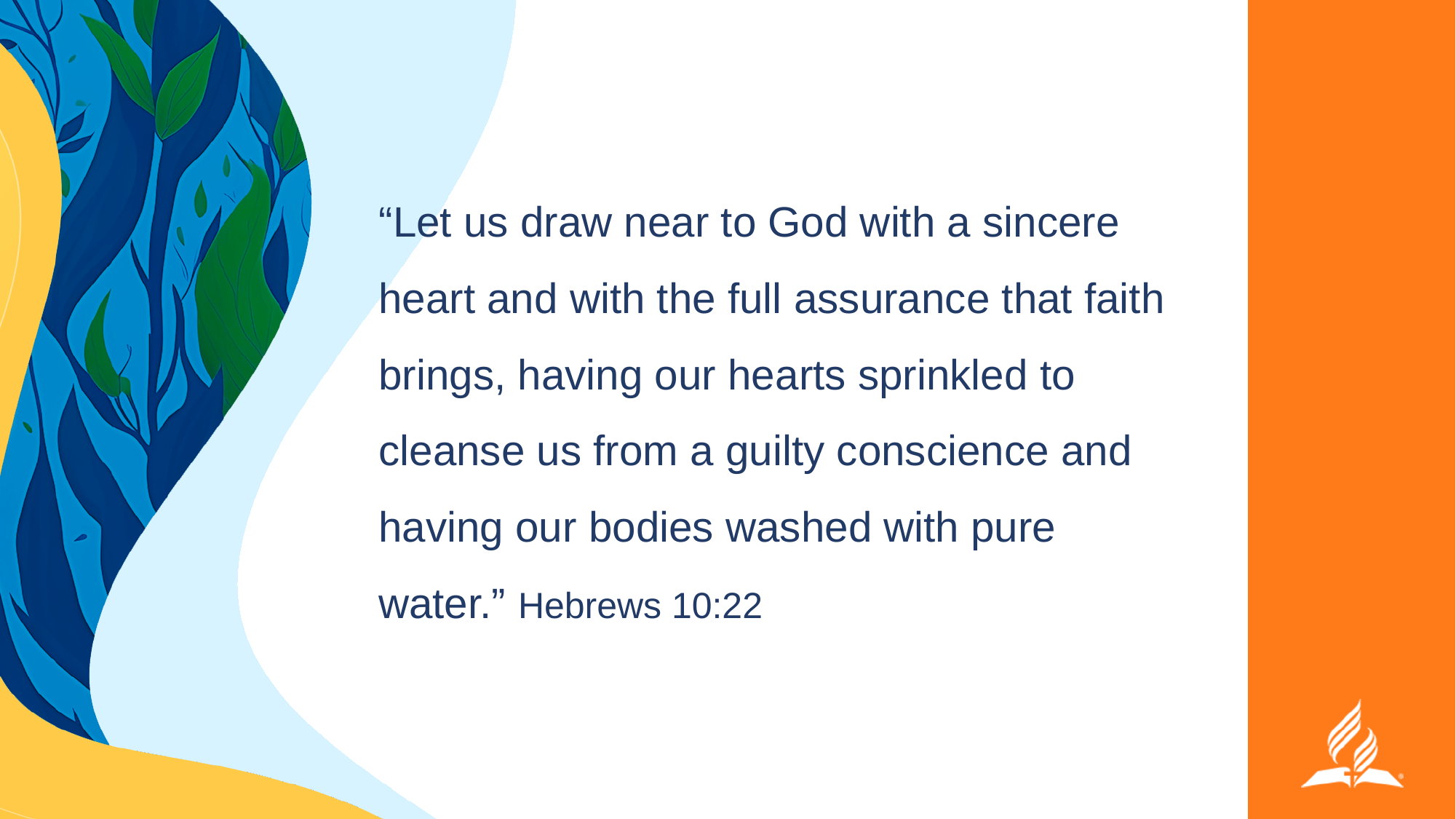

“Let us draw near to God with a sincere heart and with the full assurance that faith brings, having our hearts sprinkled to cleanse us from a guilty conscience and having our bodies washed with pure water.” Hebrews 10:22